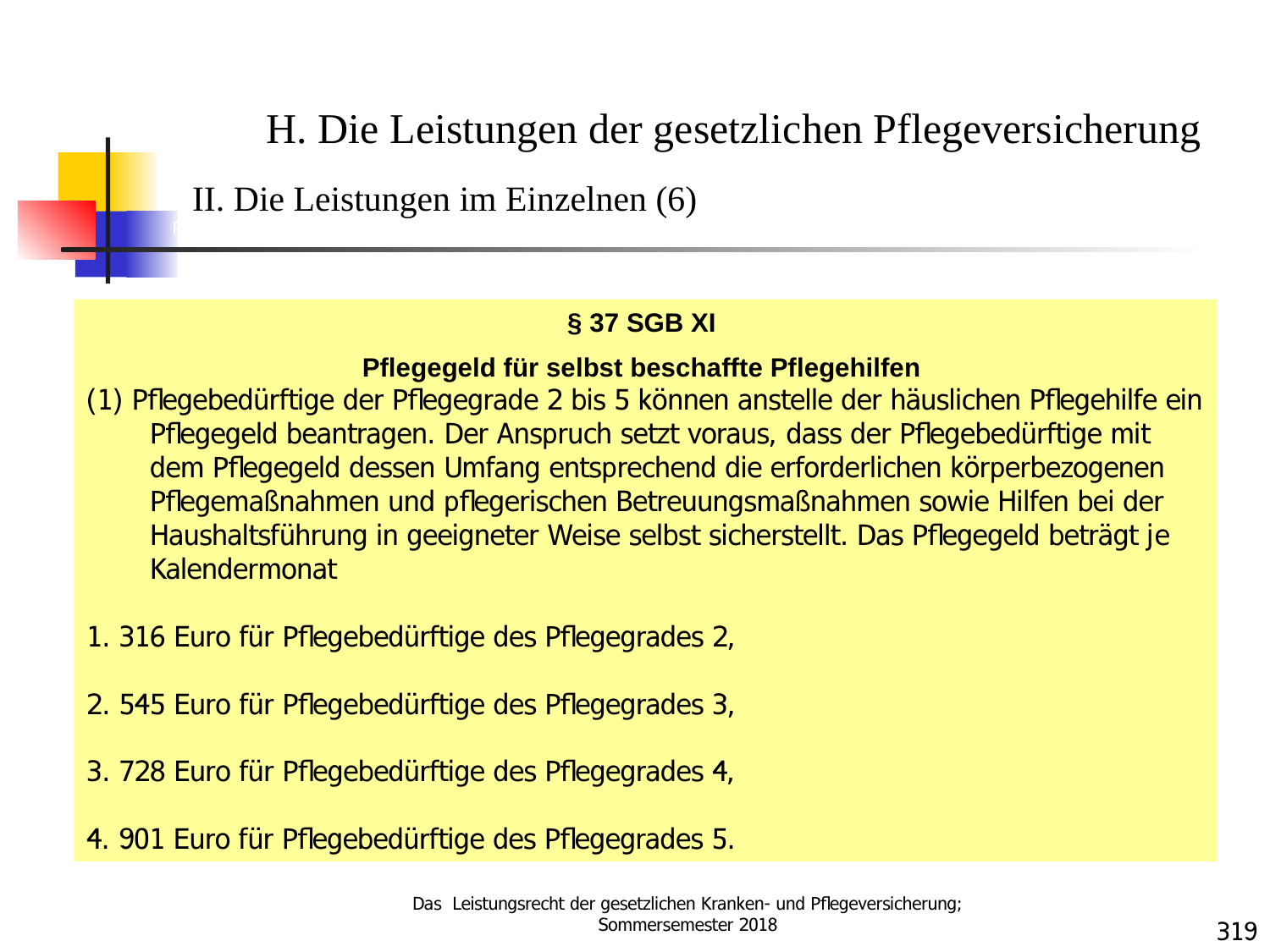

PV 13
H. Die Leistungen der gesetzlichen Pflegeversicherung
II. Die Leistungen im Einzelnen (6)
§ 37 SGB XI
Pflegegeld für selbst beschaffte Pflegehilfen
(1) Pflegebedürftige der Pflegegrade 2 bis 5 können anstelle der häuslichen Pflegehilfe ein Pflegegeld beantragen. Der Anspruch setzt voraus, dass der Pflegebedürftige mit dem Pflegegeld dessen Umfang entsprechend die erforderlichen körperbezogenen Pflegemaßnahmen und pflegerischen Betreuungsmaßnahmen sowie Hilfen bei der Haushaltsführung in geeigneter Weise selbst sicherstellt. Das Pflegegeld beträgt je Kalendermonat

1. 316 Euro für Pflegebedürftige des Pflegegrades 2,

2. 545 Euro für Pflegebedürftige des Pflegegrades 3,

3. 728 Euro für Pflegebedürftige des Pflegegrades 4,

4. 901 Euro für Pflegebedürftige des Pflegegrades 5.
Das  Leistungsrecht der gesetzlichen Kranken- und Pflegeversicherung; Sommersemester 2018
319